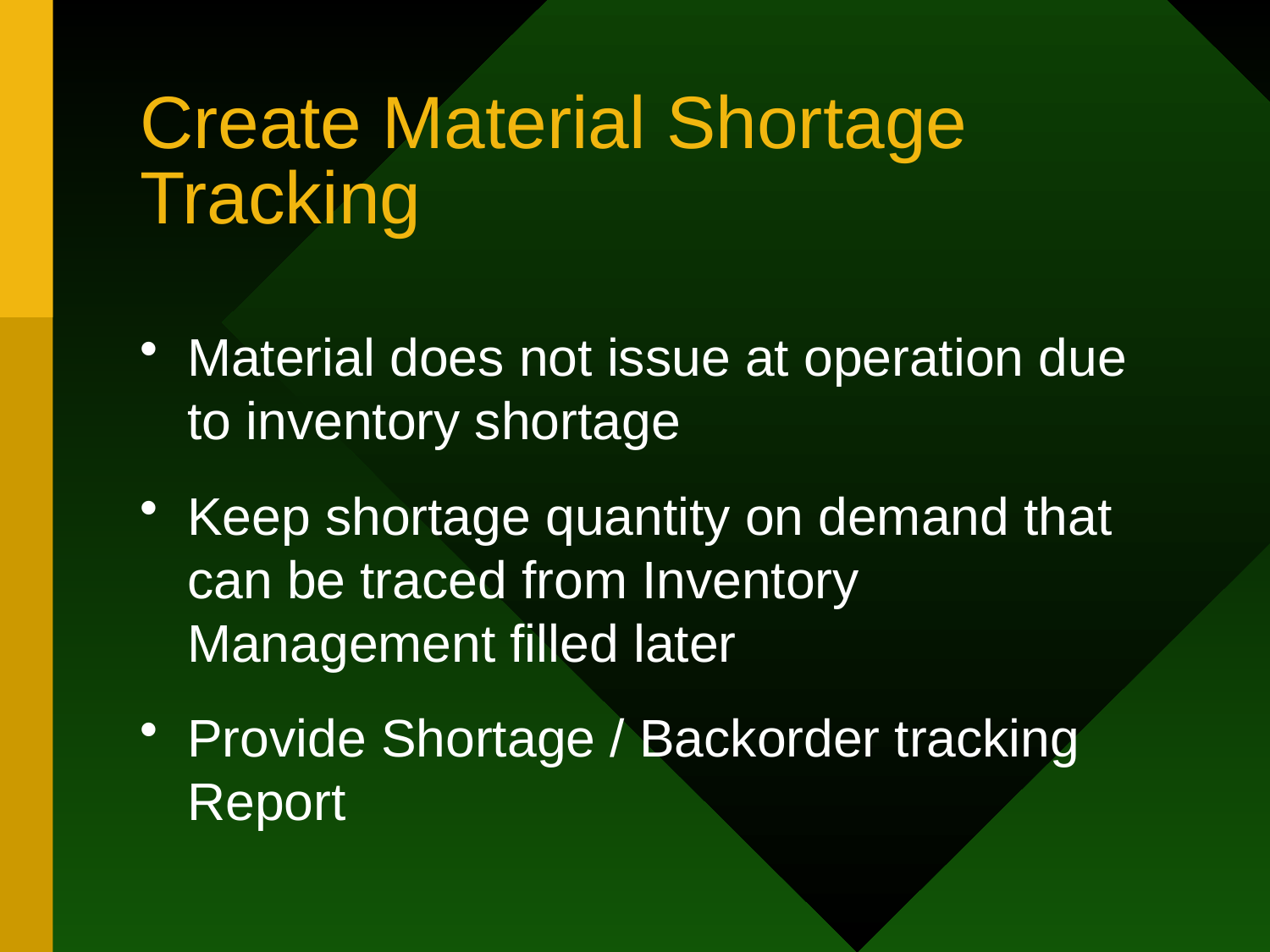

# Create Material Shortage Tracking
Material does not issue at operation due to inventory shortage
Keep shortage quantity on demand that can be traced from Inventory Management filled later
Provide Shortage / Backorder tracking Report